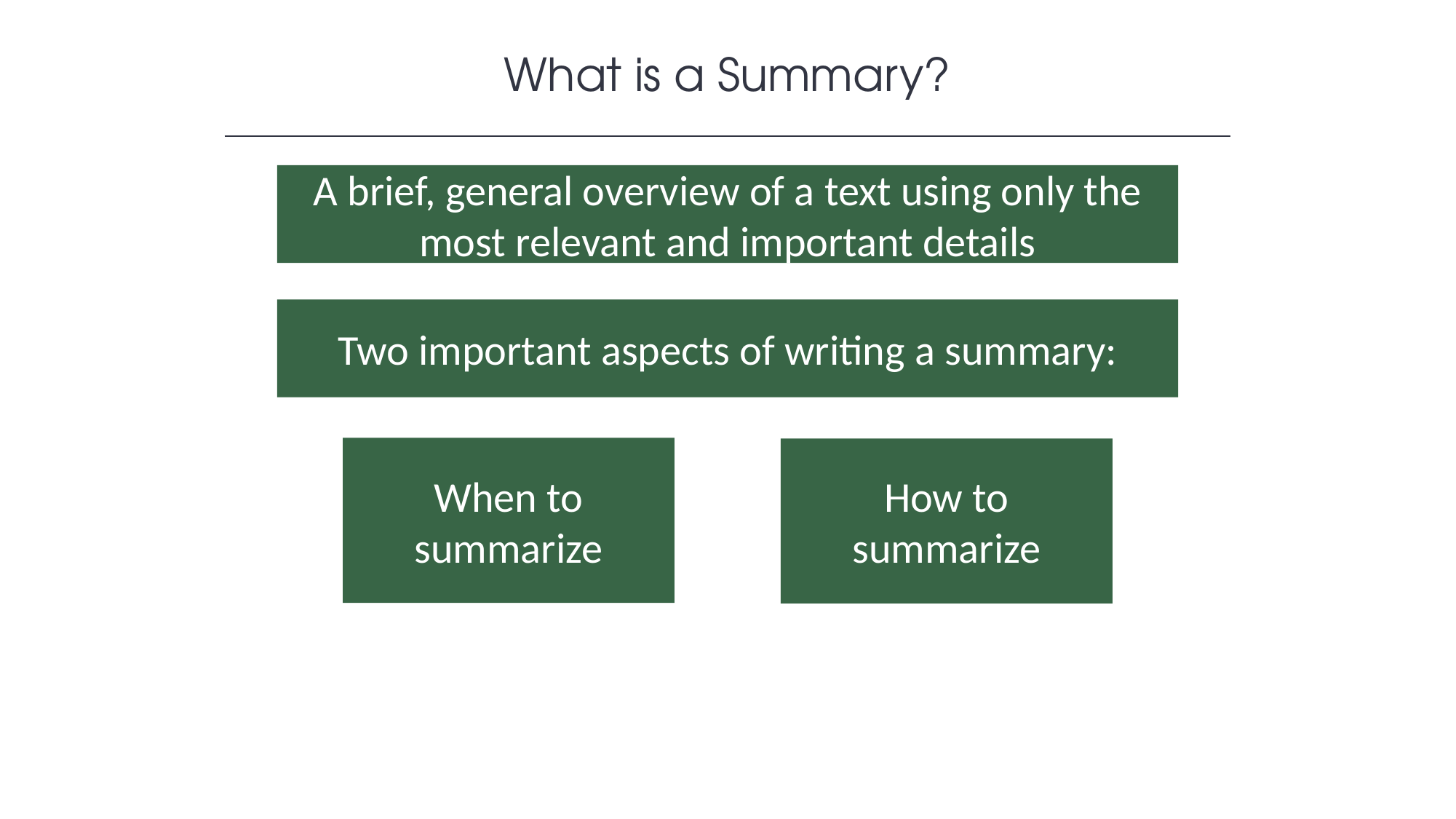

What is a Summary?
HAWKES LEARNING
A brief, general overview of a text using only the most relevant and important details
Two important aspects of writing a summary:
When to summarize
How to summarize